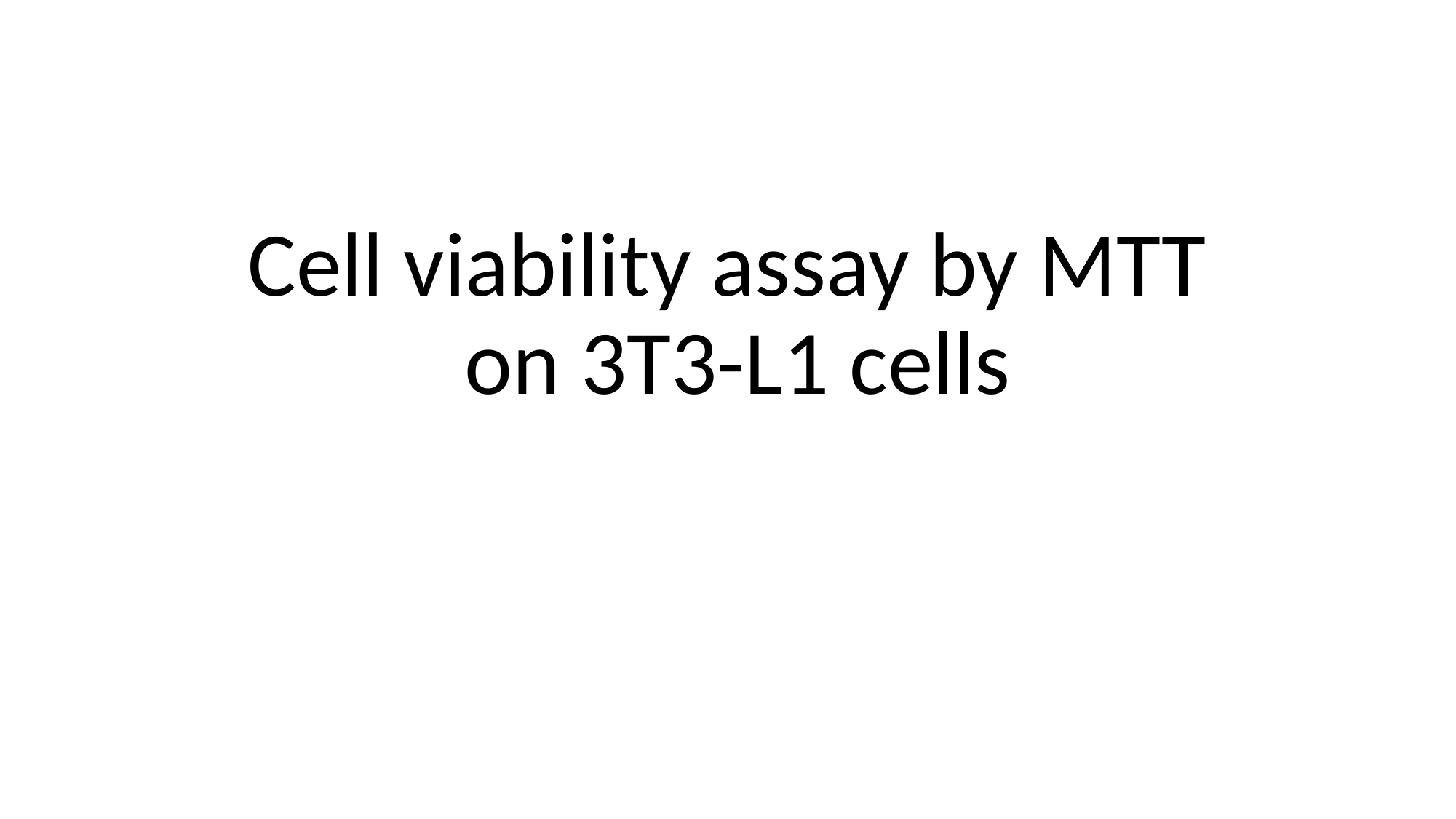

# Cell viability assay by MTT on 3T3-L1 cells